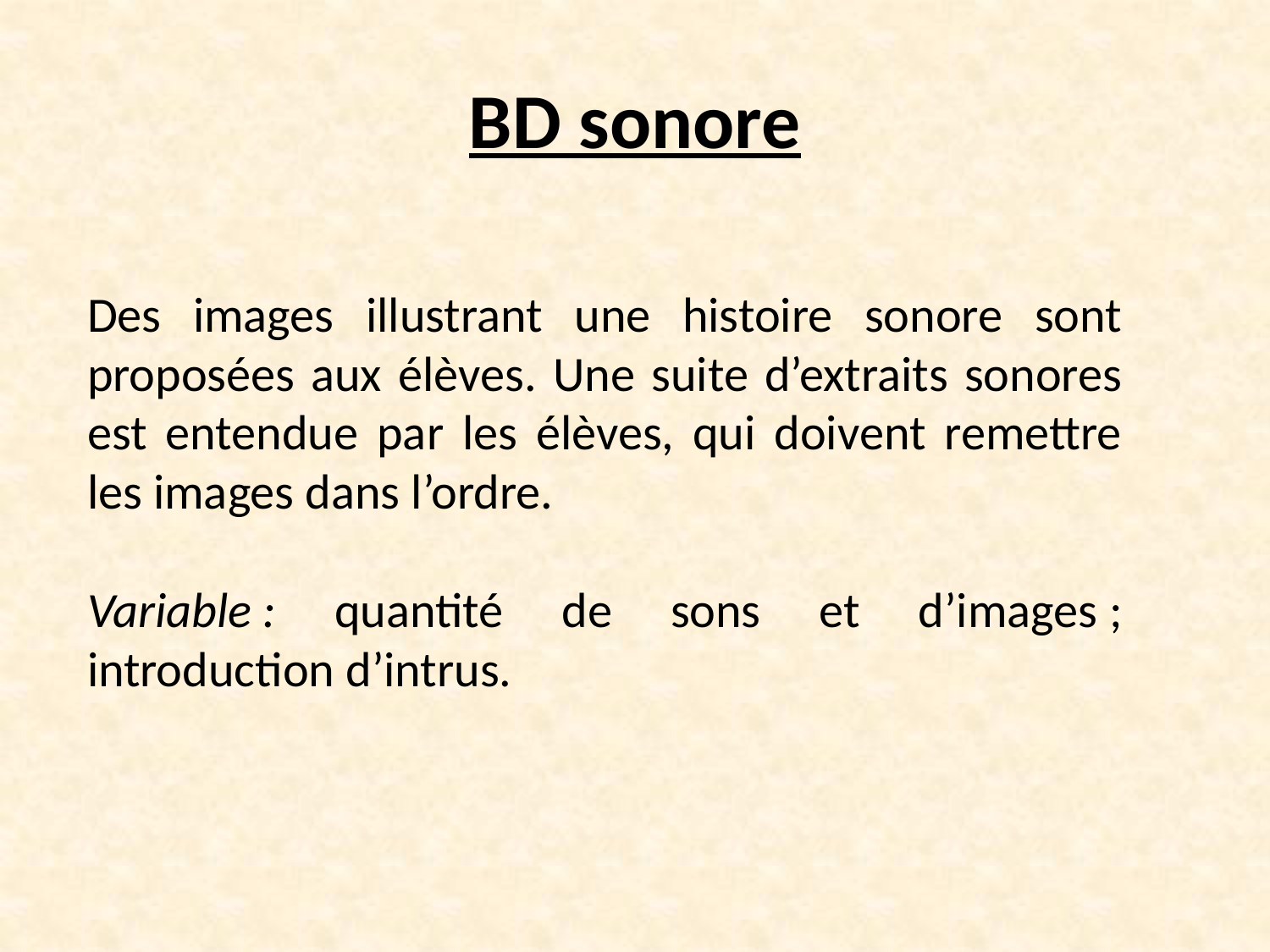

# BD sonore
Des images illustrant une histoire sonore sont proposées aux élèves. Une suite d’extraits sonores est entendue par les élèves, qui doivent remettre les images dans l’ordre.

Variable : quantité de sons et d’images ; introduction d’intrus.